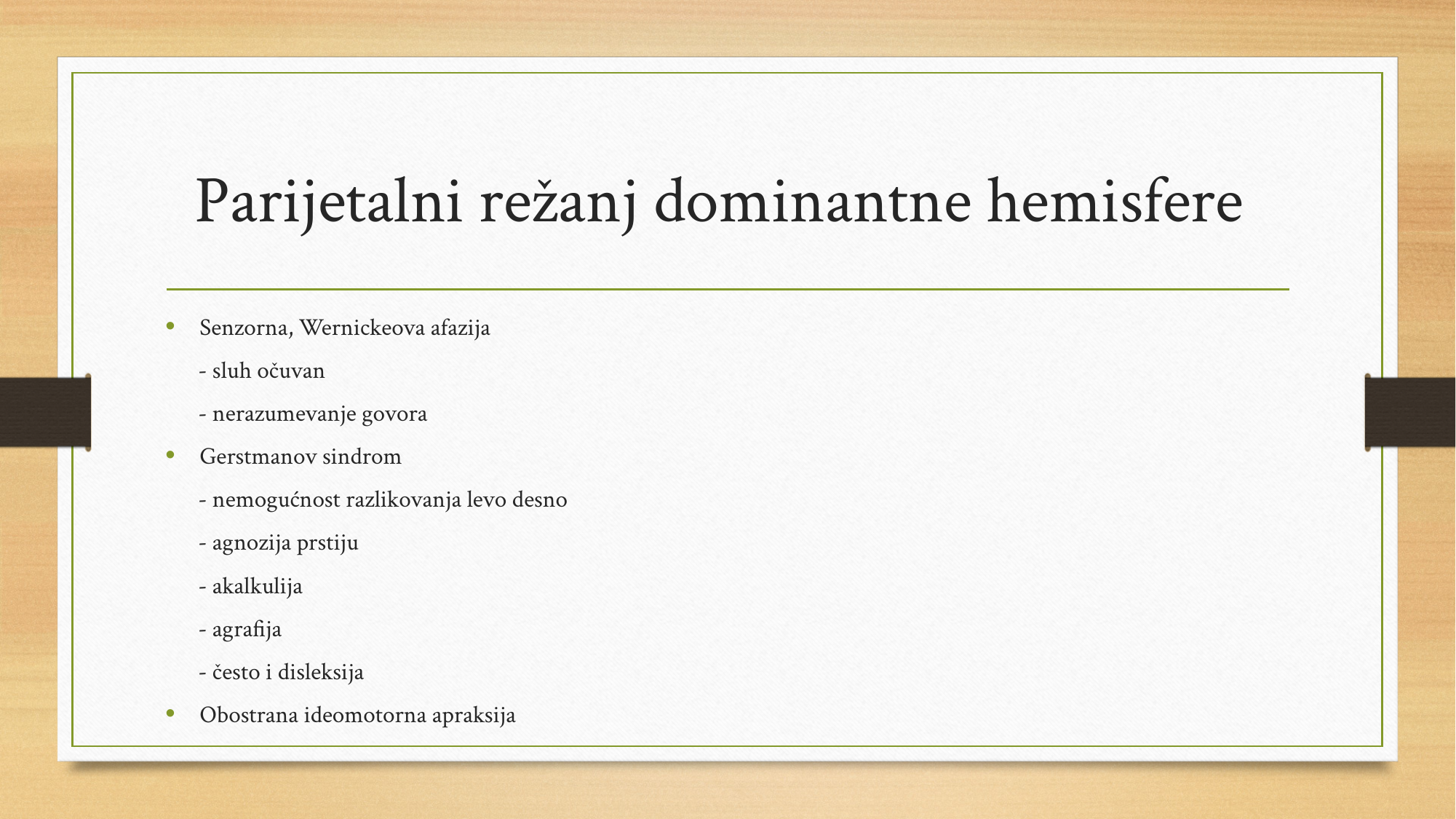

# Parijetalni režanj dominantne hemisfere
Senzorna, Wernickeova afazija
      - sluh očuvan
      - nerazumevanje govora
Gerstmanov sindrom
      - nemogućnost razlikovanja levo desno
      - agnozija prstiju
      - akalkulija
      - agrafija
      - često i disleksija
Obostrana ideomotorna apraksija